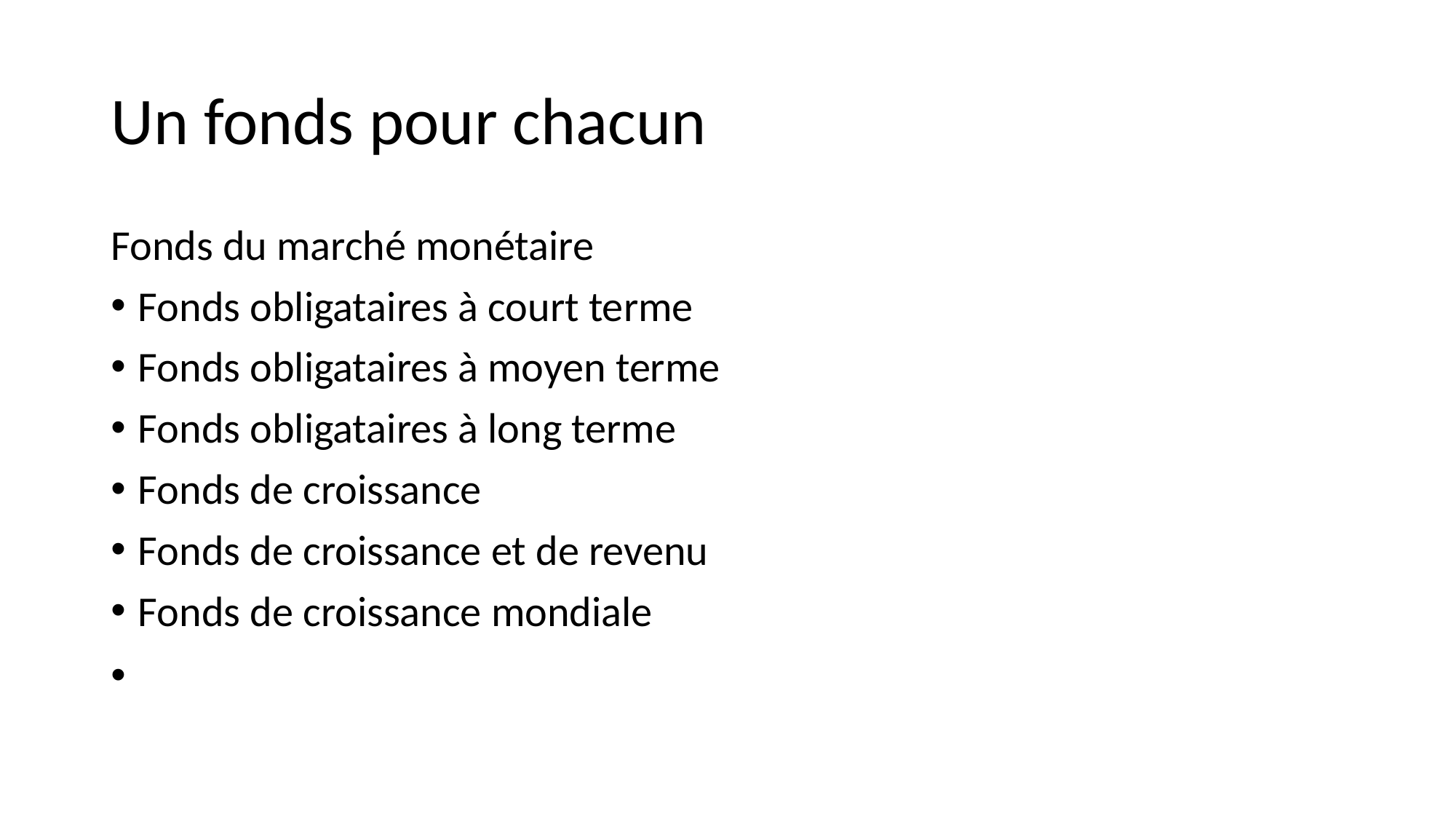

# Un fonds pour chacun
Fonds du marché monétaire
Fonds obligataires à court terme
Fonds obligataires à moyen terme
Fonds obligataires à long terme
Fonds de croissance
Fonds de croissance et de revenu
Fonds de croissance mondiale